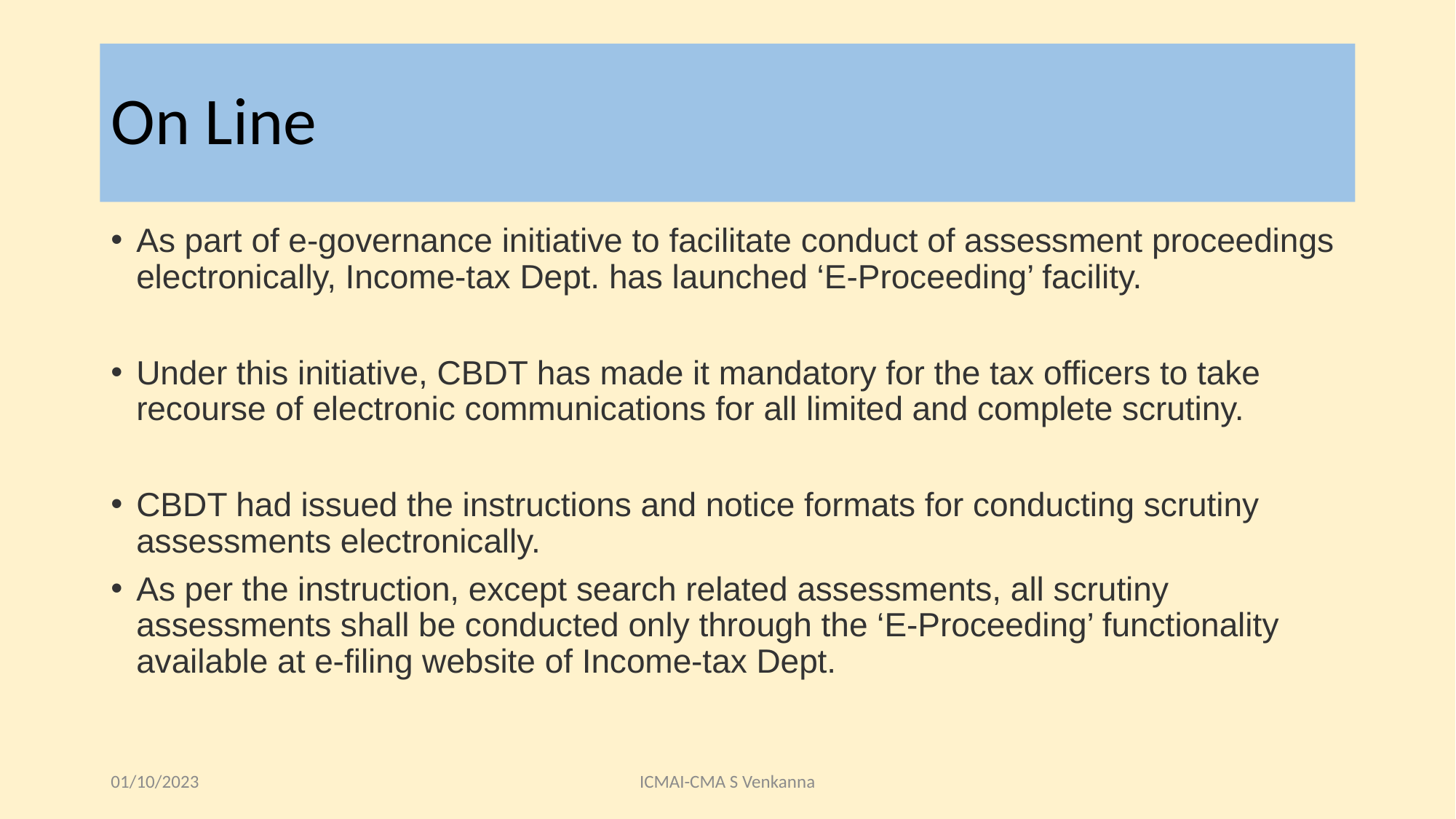

# On Line
As part of e-governance initiative to facilitate conduct of assessment proceedings electronically, Income-tax Dept. has launched ‘E-Proceeding’ facility.

Under this initiative, CBDT has made it mandatory for the tax officers to take recourse of electronic communications for all limited and complete scrutiny.

CBDT had issued the instructions and notice formats for conducting scrutiny assessments electronically.
As per the instruction, except search related assessments, all scrutiny assessments shall be conducted only through the ‘E-Proceeding’ functionality available at e-filing website of Income-tax Dept.
01/10/2023
ICMAI-CMA S Venkanna